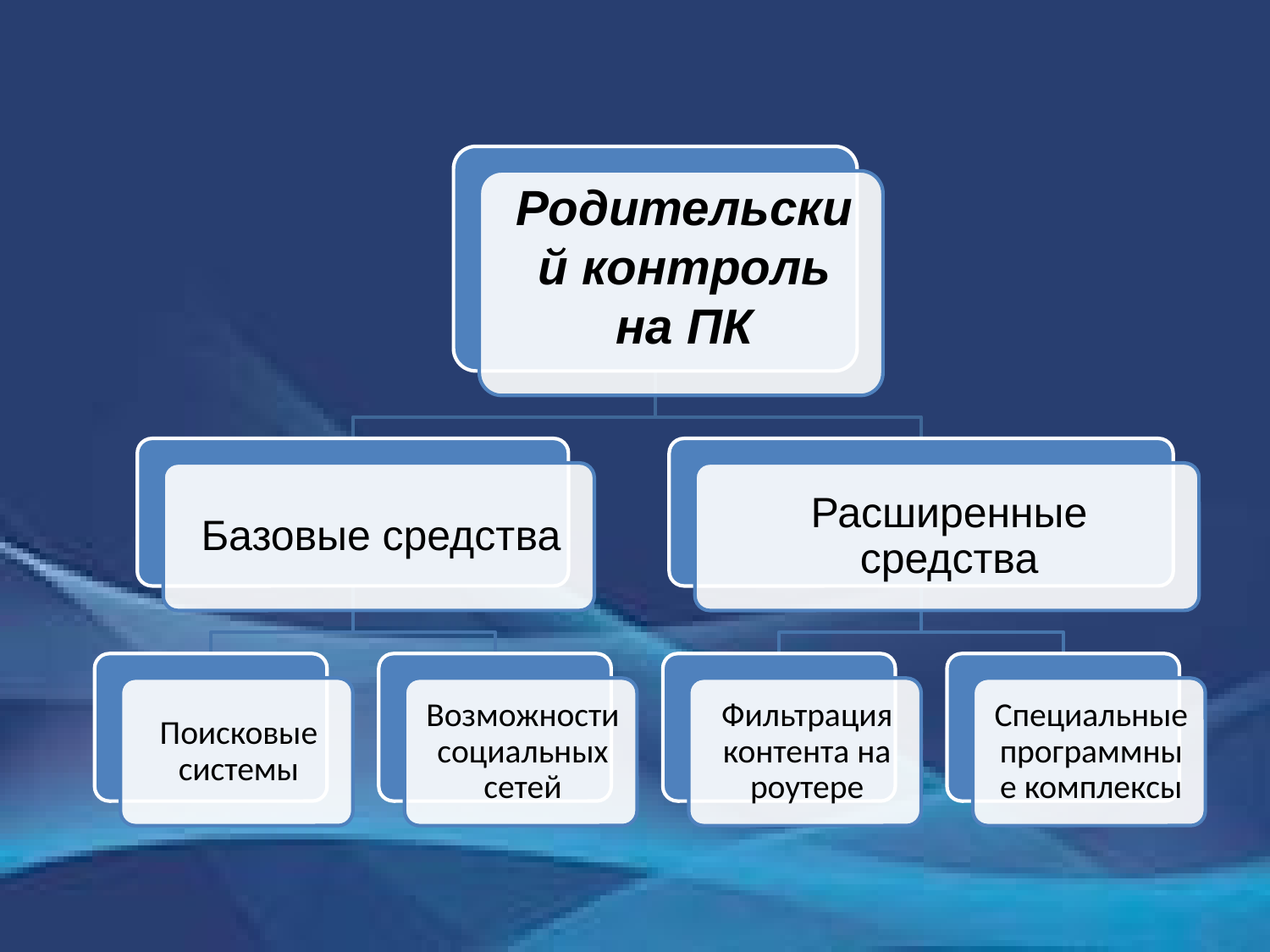

Родительский контроль на ПК

Базовые средства
Поисковые системы
Возможности социальных сетей
Расширенные средства
Фильтрация контента на роутере
Специальные программные комплексы